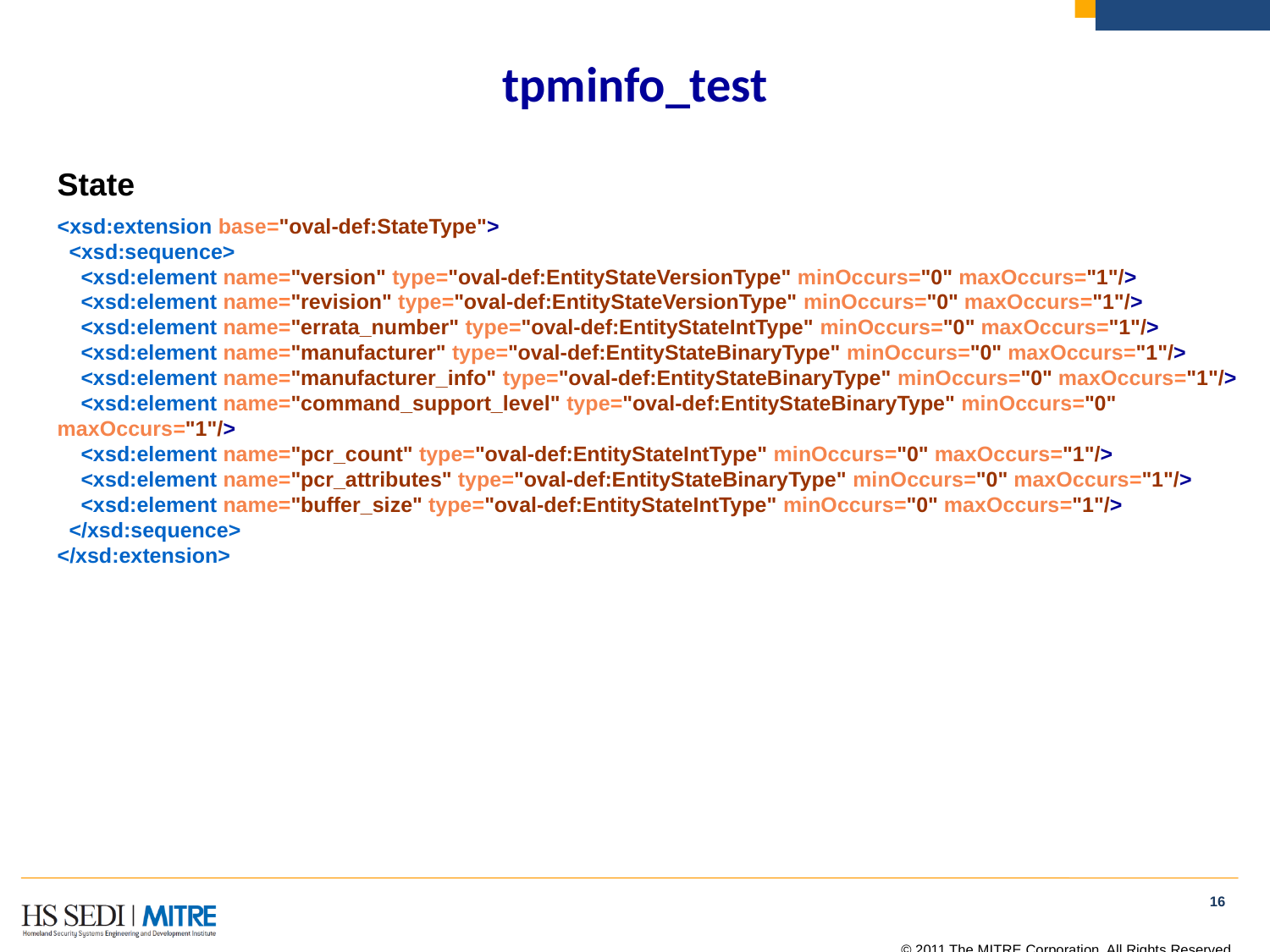

# tpminfo_test
State
<xsd:extension base="oval-def:StateType">
  <xsd:sequence>
    <xsd:element name="version" type="oval-def:EntityStateVersionType" minOccurs="0" maxOccurs="1"/>
    <xsd:element name="revision" type="oval-def:EntityStateVersionType" minOccurs="0" maxOccurs="1"/>
    <xsd:element name="errata_number" type="oval-def:EntityStateIntType" minOccurs="0" maxOccurs="1"/>
    <xsd:element name="manufacturer" type="oval-def:EntityStateBinaryType" minOccurs="0" maxOccurs="1"/>
    <xsd:element name="manufacturer_info" type="oval-def:EntityStateBinaryType" minOccurs="0" maxOccurs="1"/>
    <xsd:element name="command_support_level" type="oval-def:EntityStateBinaryType" minOccurs="0" 	maxOccurs="1"/>
    <xsd:element name="pcr_count" type="oval-def:EntityStateIntType" minOccurs="0" maxOccurs="1"/>
    <xsd:element name="pcr_attributes" type="oval-def:EntityStateBinaryType" minOccurs="0" maxOccurs="1"/>
    <xsd:element name="buffer_size" type="oval-def:EntityStateIntType" minOccurs="0" maxOccurs="1"/>
  </xsd:sequence>
</xsd:extension>
16